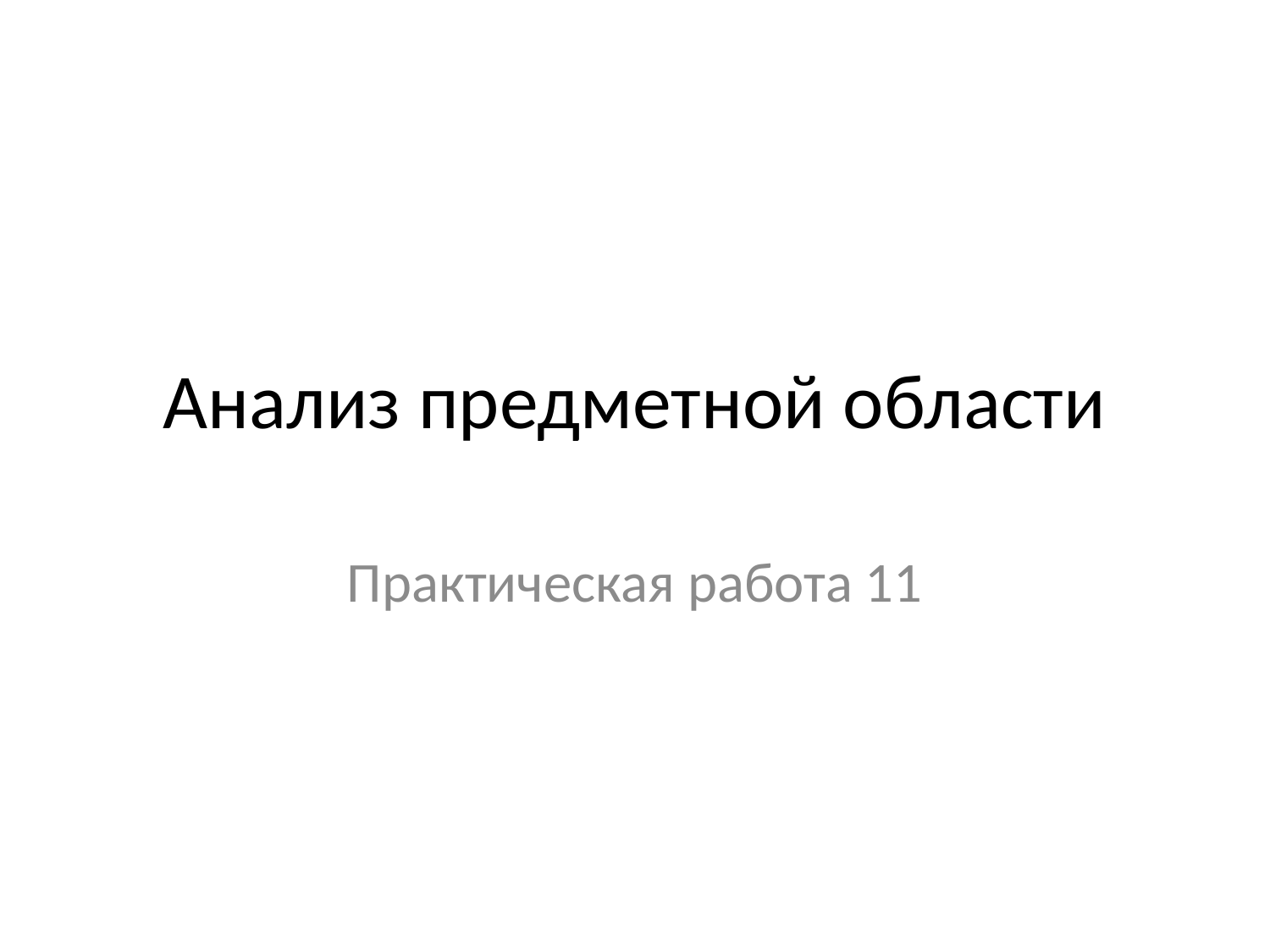

# Анализ предметной области
Практическая работа 11